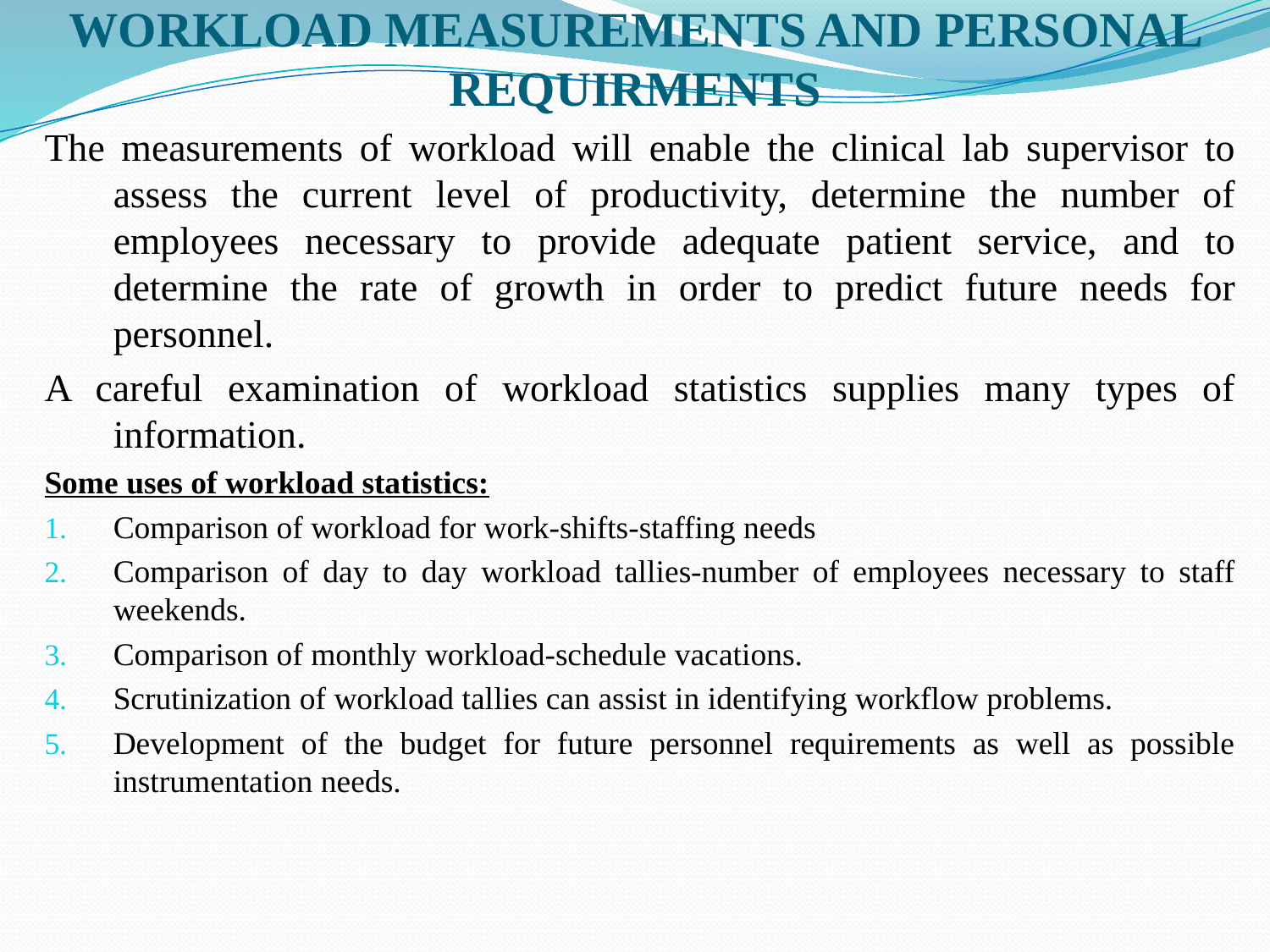

# WORKLOAD MEASUREMENTS AND PERSONAL REQUIRMENTS
The measurements of workload will enable the clinical lab supervisor to assess the current level of productivity, determine the number of employees necessary to provide adequate patient service, and to determine the rate of growth in order to predict future needs for personnel.
A careful examination of workload statistics supplies many types of information.
Some uses of workload statistics:
Comparison of workload for work-shifts-staffing needs
Comparison of day to day workload tallies-number of employees necessary to staff weekends.
Comparison of monthly workload-schedule vacations.
Scrutinization of workload tallies can assist in identifying workflow problems.
Development of the budget for future personnel requirements as well as possible instrumentation needs.